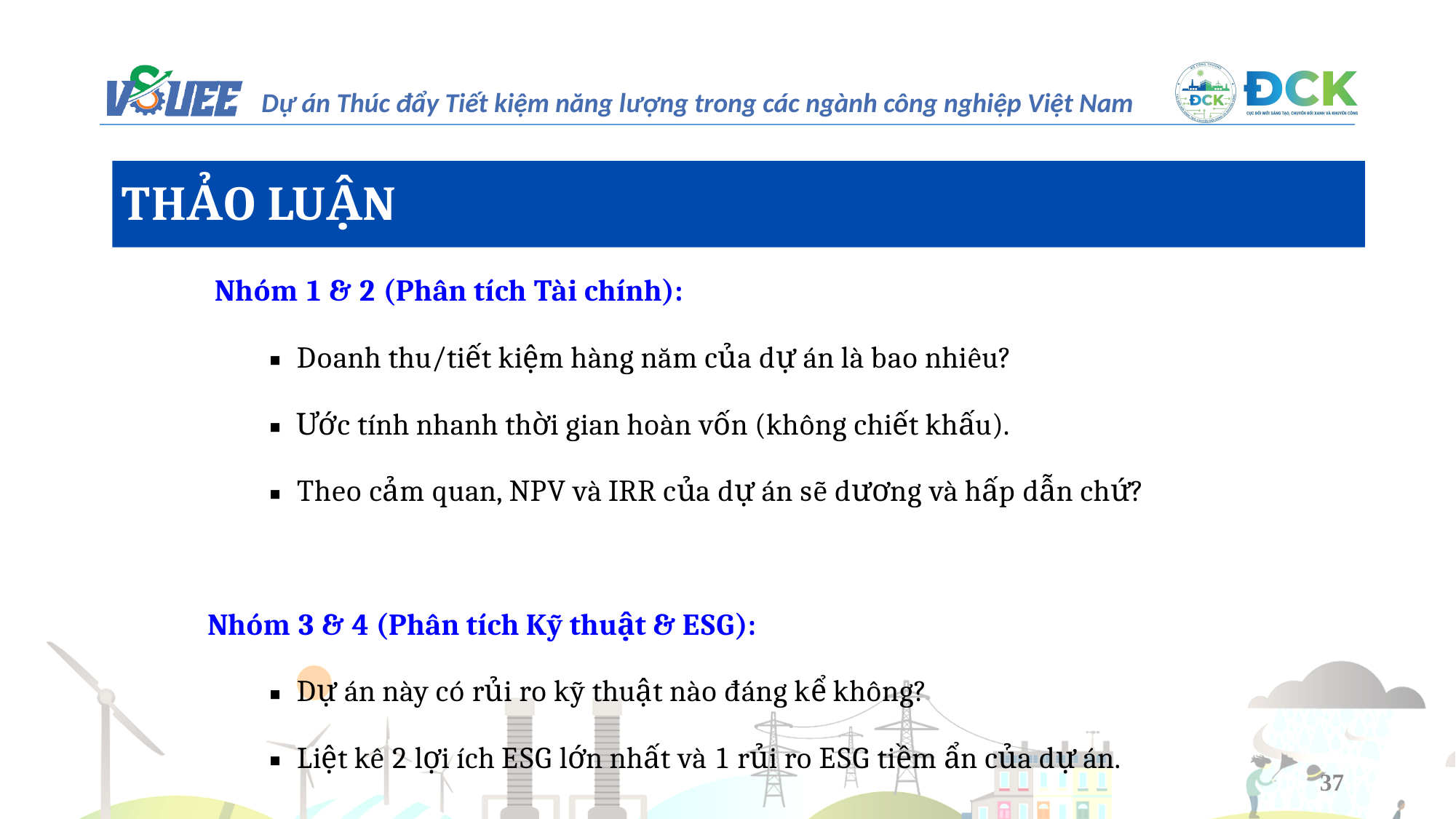

THẢO LUẬN
Nhóm 1 & 2 (Phân tích Tài chính):
Doanh thu/tiết kiệm hàng năm của dự án là bao nhiêu?
Ước tính nhanh thời gian hoàn vốn (không chiết khấu).
Theo cảm quan, NPV và IRR của dự án sẽ dương và hấp dẫn chứ?

Nhóm 3 & 4 (Phân tích Kỹ thuật & ESG):
Dự án này có rủi ro kỹ thuật nào đáng kể không?
Liệt kê 2 lợi ích ESG lớn nhất và 1 rủi ro ESG tiềm ẩn của dự án.
37